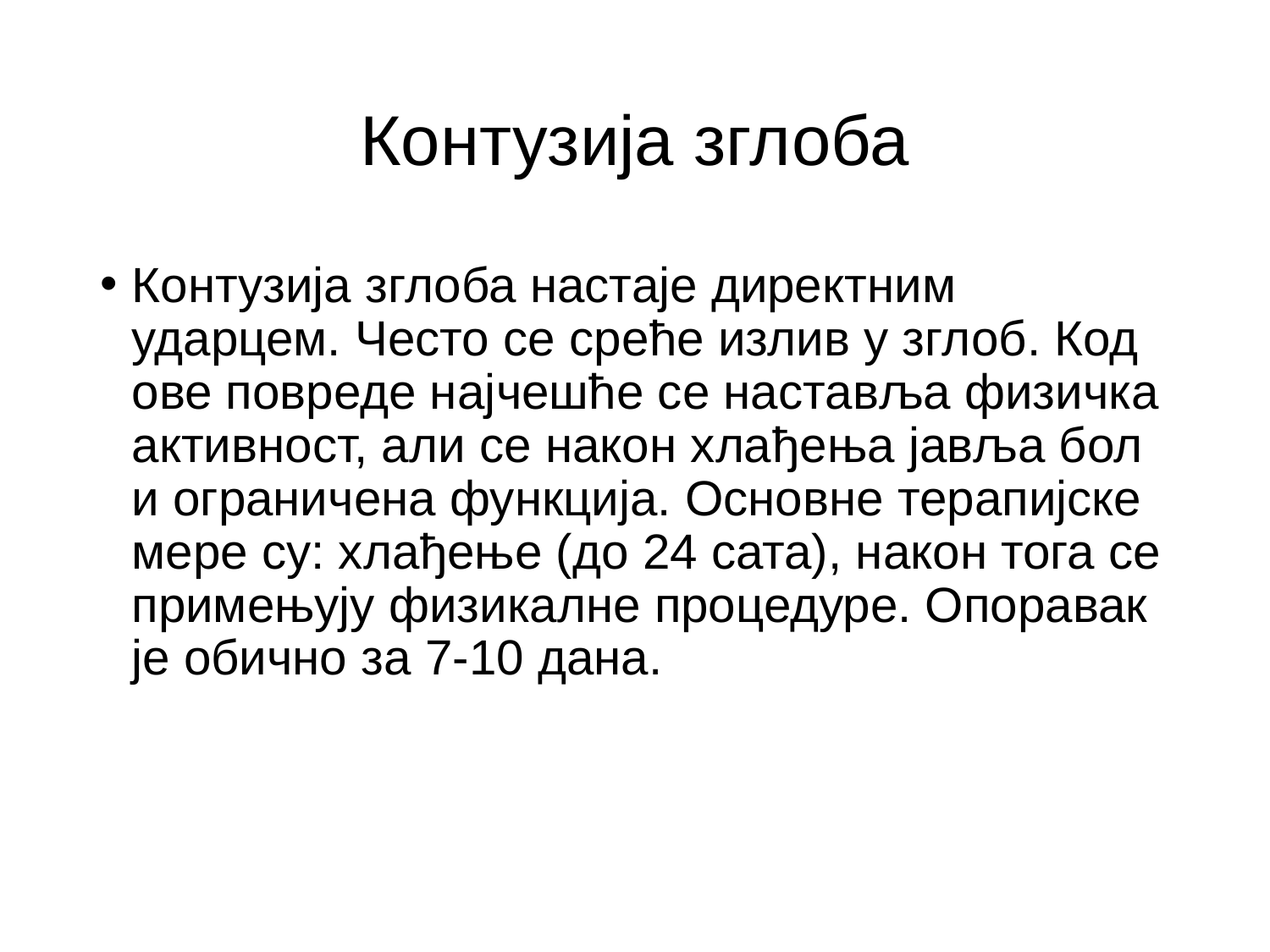

# Контузија зглоба
Контузија зглоба настаје директним ударцем. Често се среће излив у зглоб. Код ове повреде најчешће се наставља физичка активност, али се након хлађења јавља бол и ограничена функција. Основне терапијске мере су: хлађење (до 24 сата), након тога се примењују физикалне процедуре. Опоравак је обично за 7-10 дана.